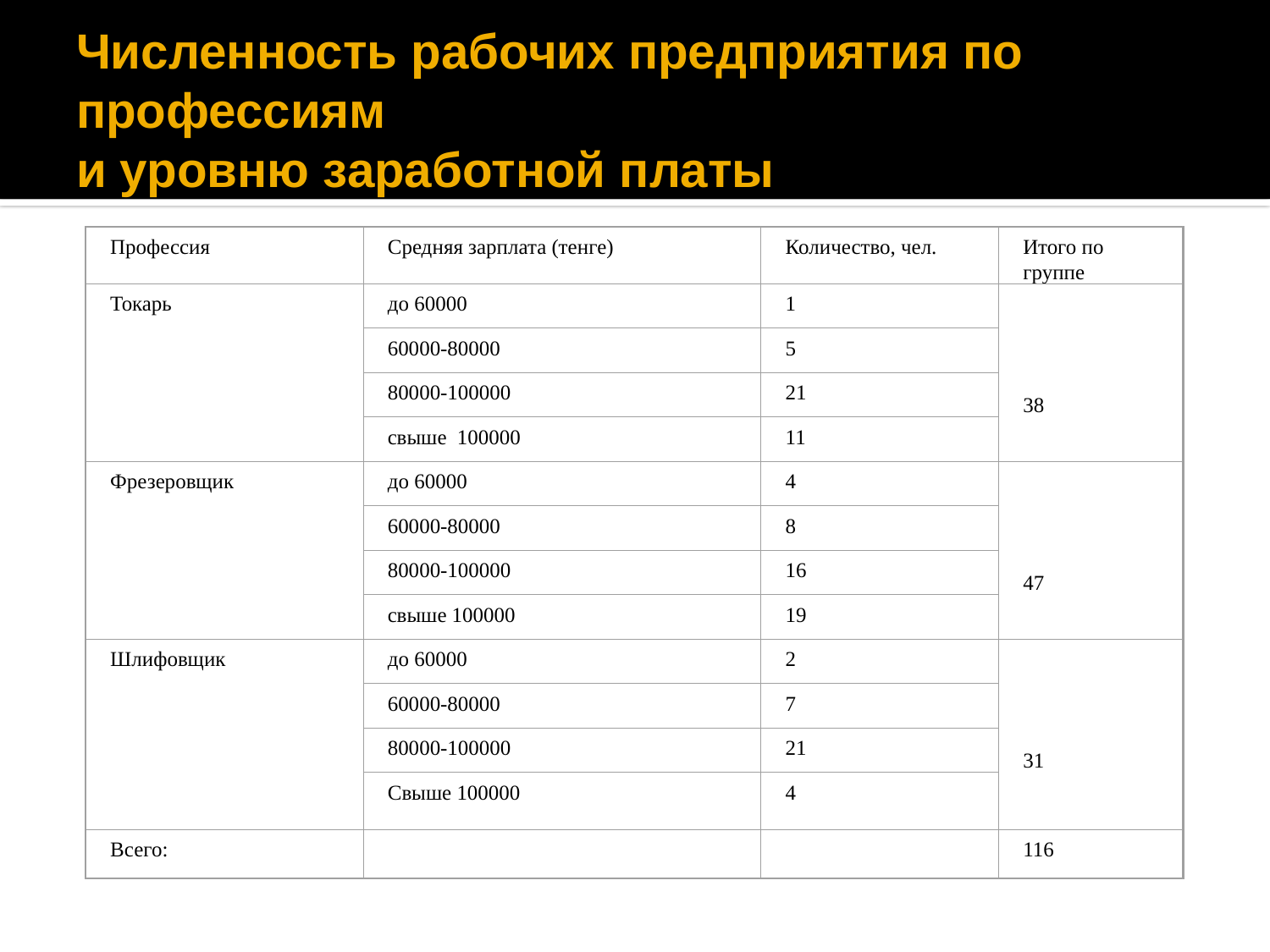

# Численность рабочих предприятия по профессиям и уровню заработной платы

Профессия

Средняя зарплата (тенге)

Количество, чел.

Итого по группе

Токарь

до 60000

1

38

60000-80000

5

80000-100000

21

свыше  100000

11

Фрезеровщик

до 60000

4

47

60000-80000

8

80000-100000

16

свыше 100000

19

Шлифовщик

до 60000

2

31

60000-80000

7

80000-100000

21

Свыше 100000

4

Всего:

116